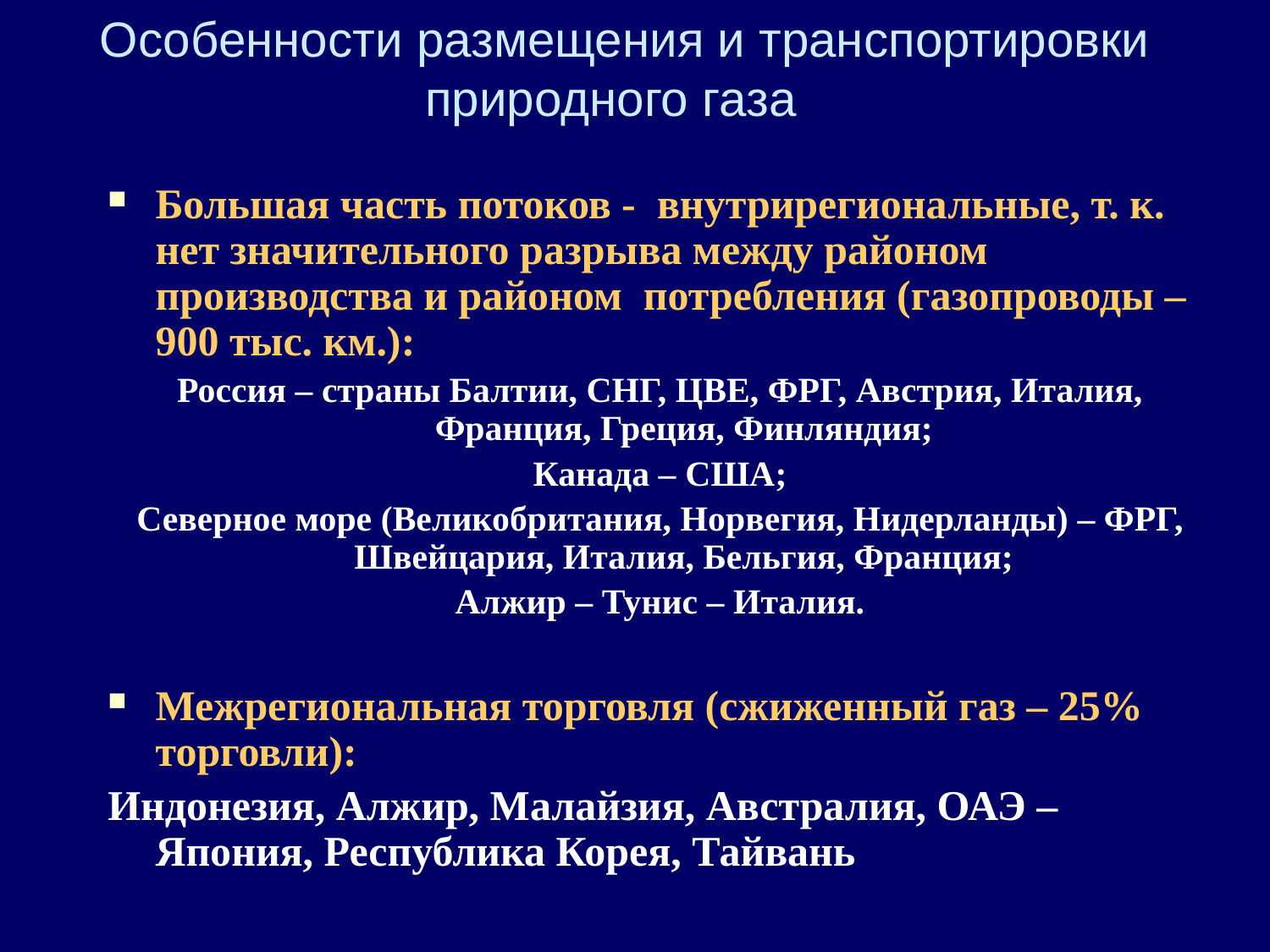

# Особенности размещения и транспортировки природного газа

Большая часть потоков -  внутрирегиональные, т. к. нет значительного разрыва между районом  производства и районом  потребления (газопроводы – 900 тыс. км.):
Россия – страны Балтии, СНГ, ЦВЕ, ФРГ, Австрия, Италия, Франция, Греция, Финляндия;
Канада – США;
Северное море (Великобритания, Норвегия, Нидерланды) – ФРГ, Швейцария, Италия, Бельгия, Франция;
Алжир – Тунис – Италия.

Межрегиональная торговля (сжиженный газ – 25% торговли):
Индонезия, Алжир, Малайзия, Австралия, ОАЭ – Япония, Республика Корея, Тайвань